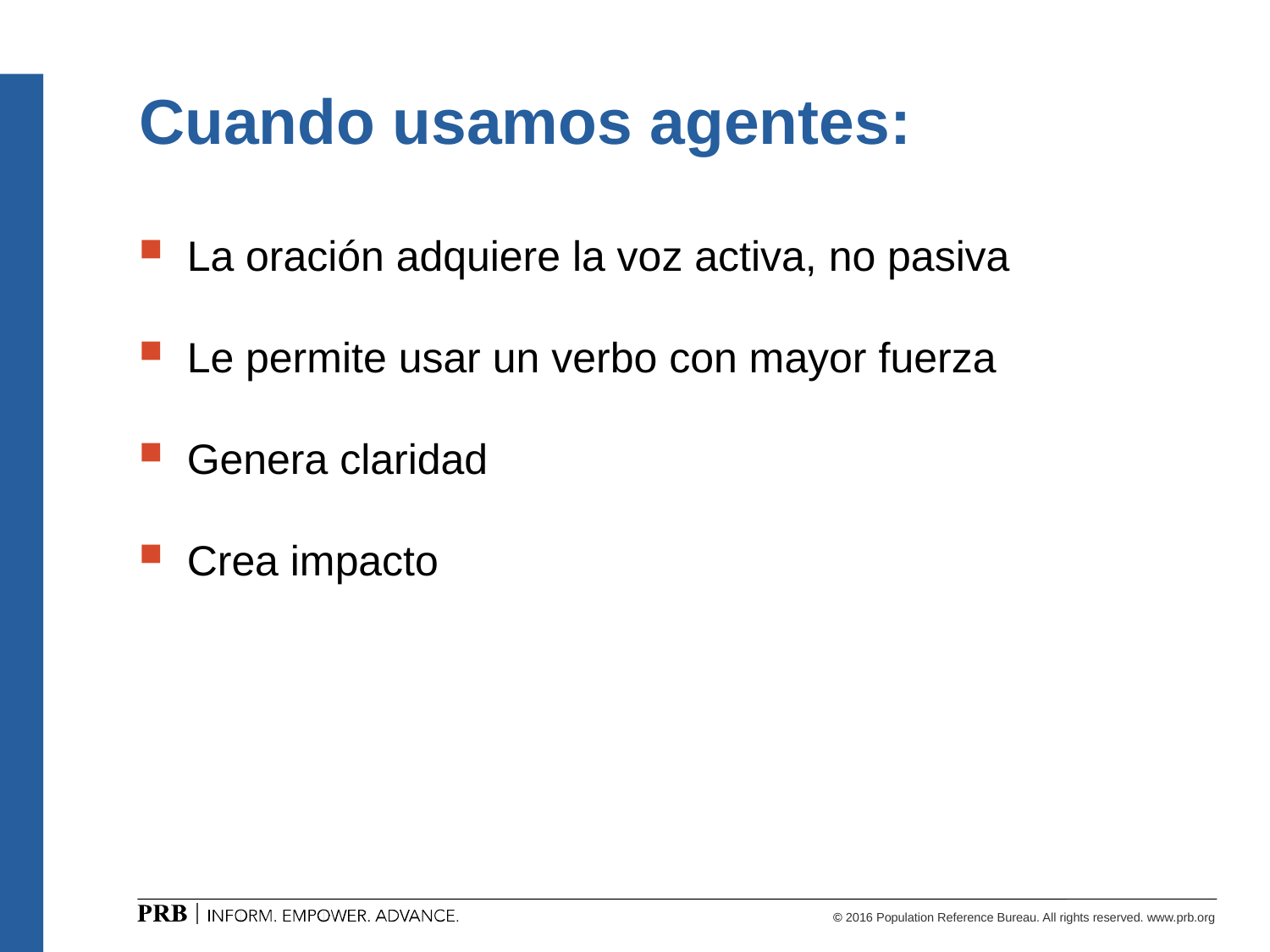

# Cuando usamos agentes:
  La oración adquiere la voz activa, no pasiva

  Le permite usar un verbo con mayor fuerza

  Genera claridad

  Crea impacto